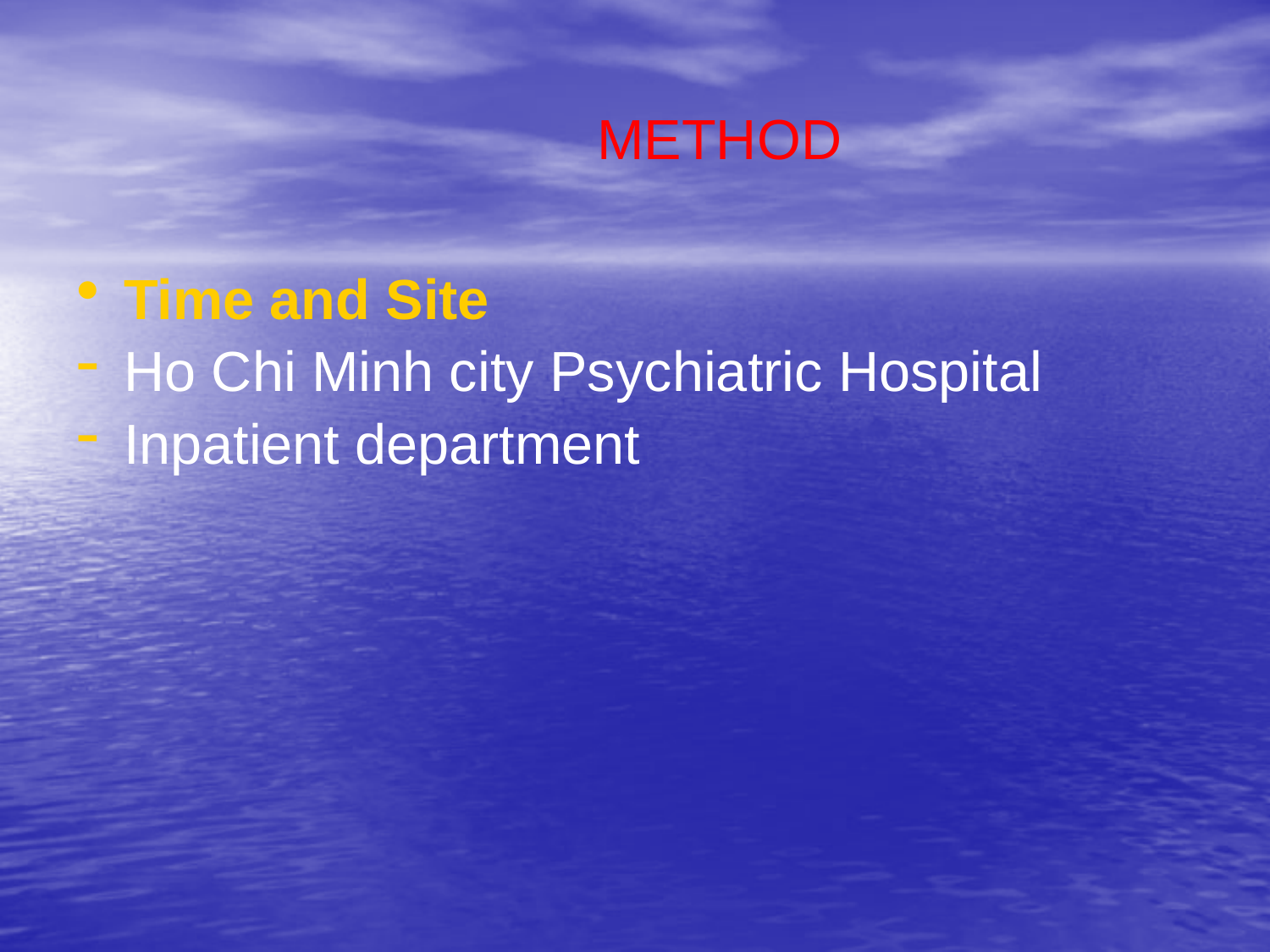

# METHOD
Time and Site
Ho Chi Minh city Psychiatric Hospital
Inpatient department